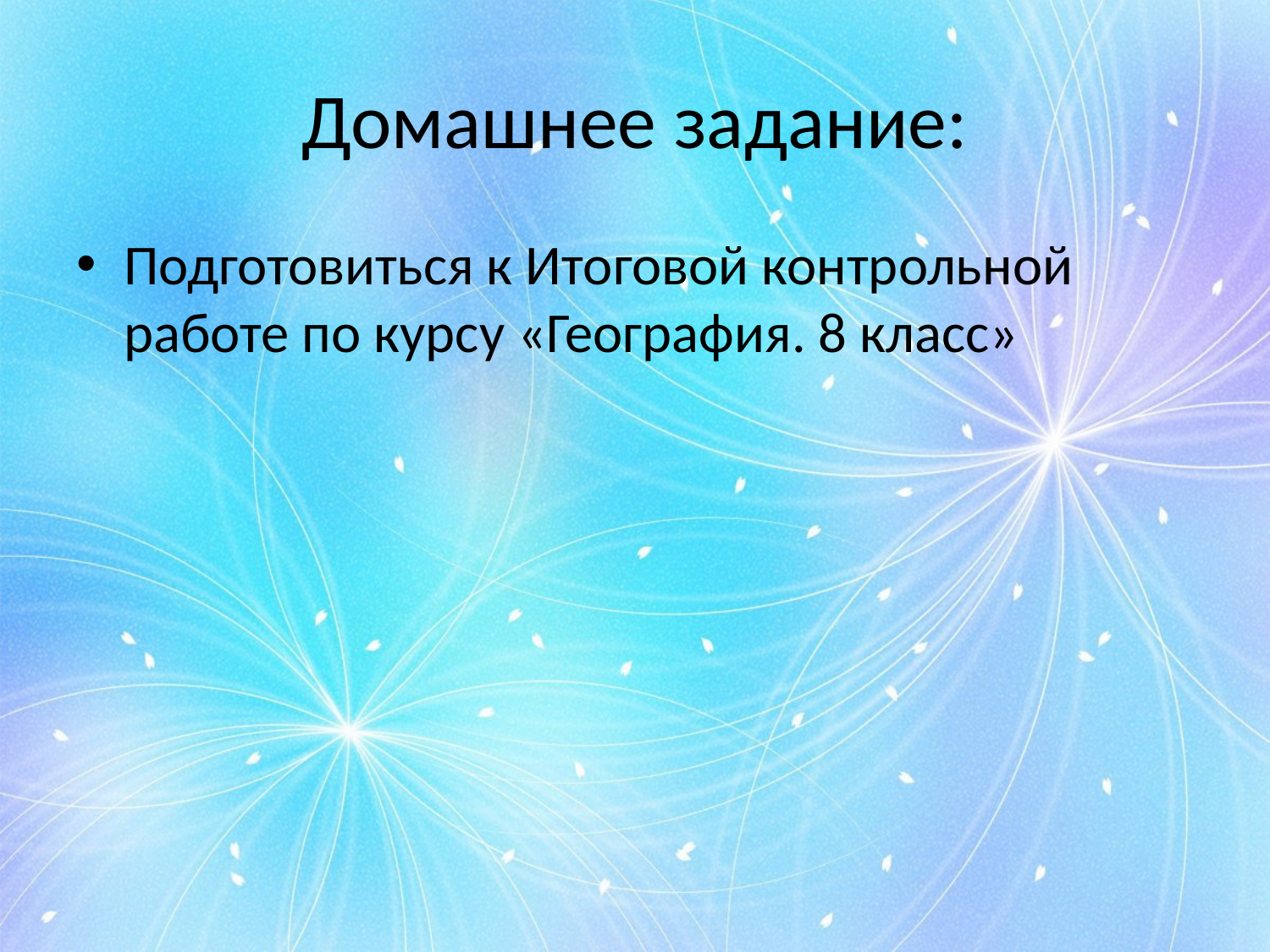

# Домашнее задание:
Подготовиться к Итоговой контрольной работе по курсу «География. 8 класс»